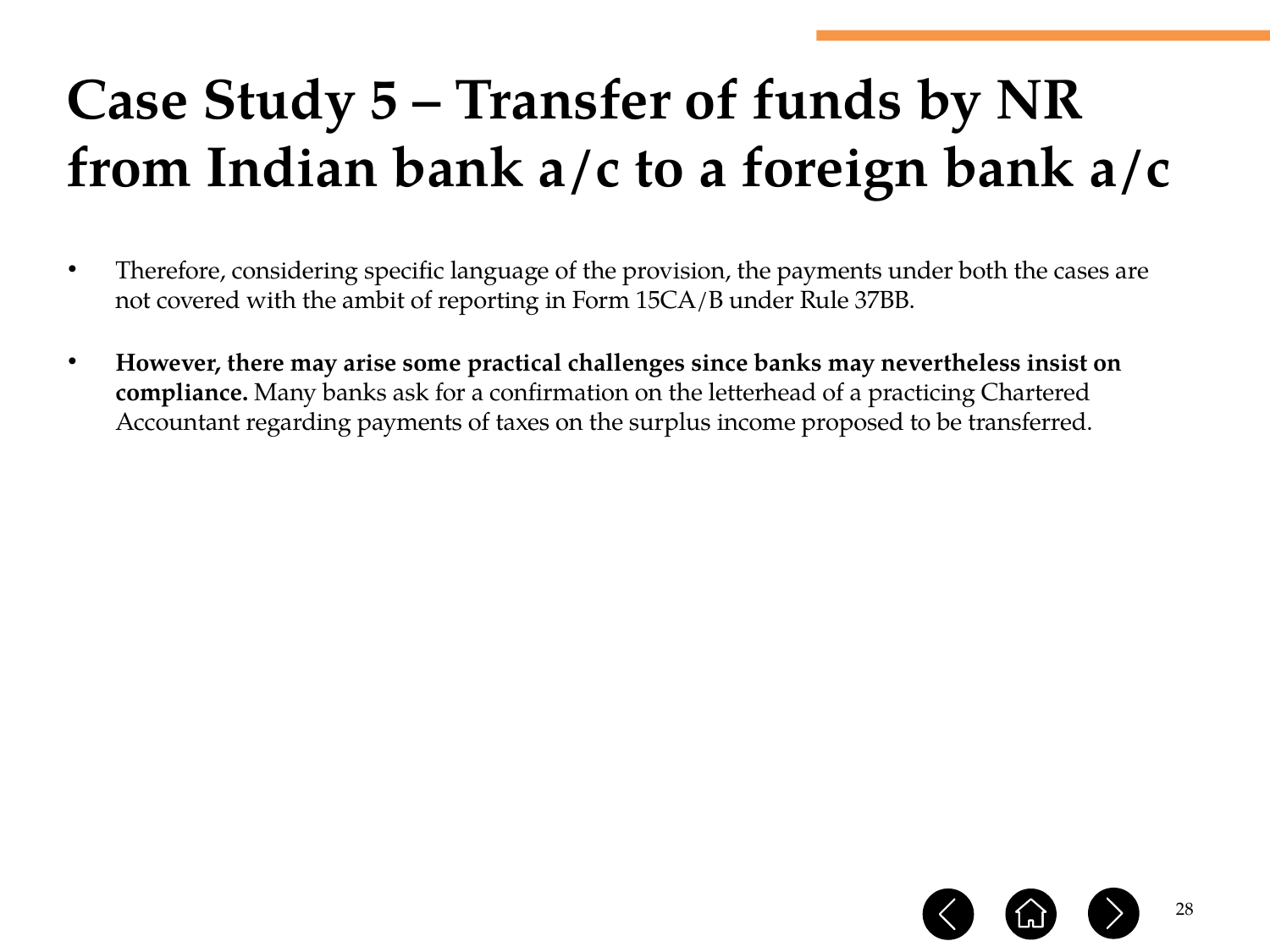

Case Study 5 – Transfer of funds by NR from Indian bank a/c to a foreign bank a/c
Therefore, considering specific language of the provision, the payments under both the cases are not covered with the ambit of reporting in Form 15CA/B under Rule 37BB.

However, there may arise some practical challenges since banks may nevertheless insist on compliance. Many banks ask for a confirmation on the letterhead of a practicing Chartered Accountant regarding payments of taxes on the surplus income proposed to be transferred.

28